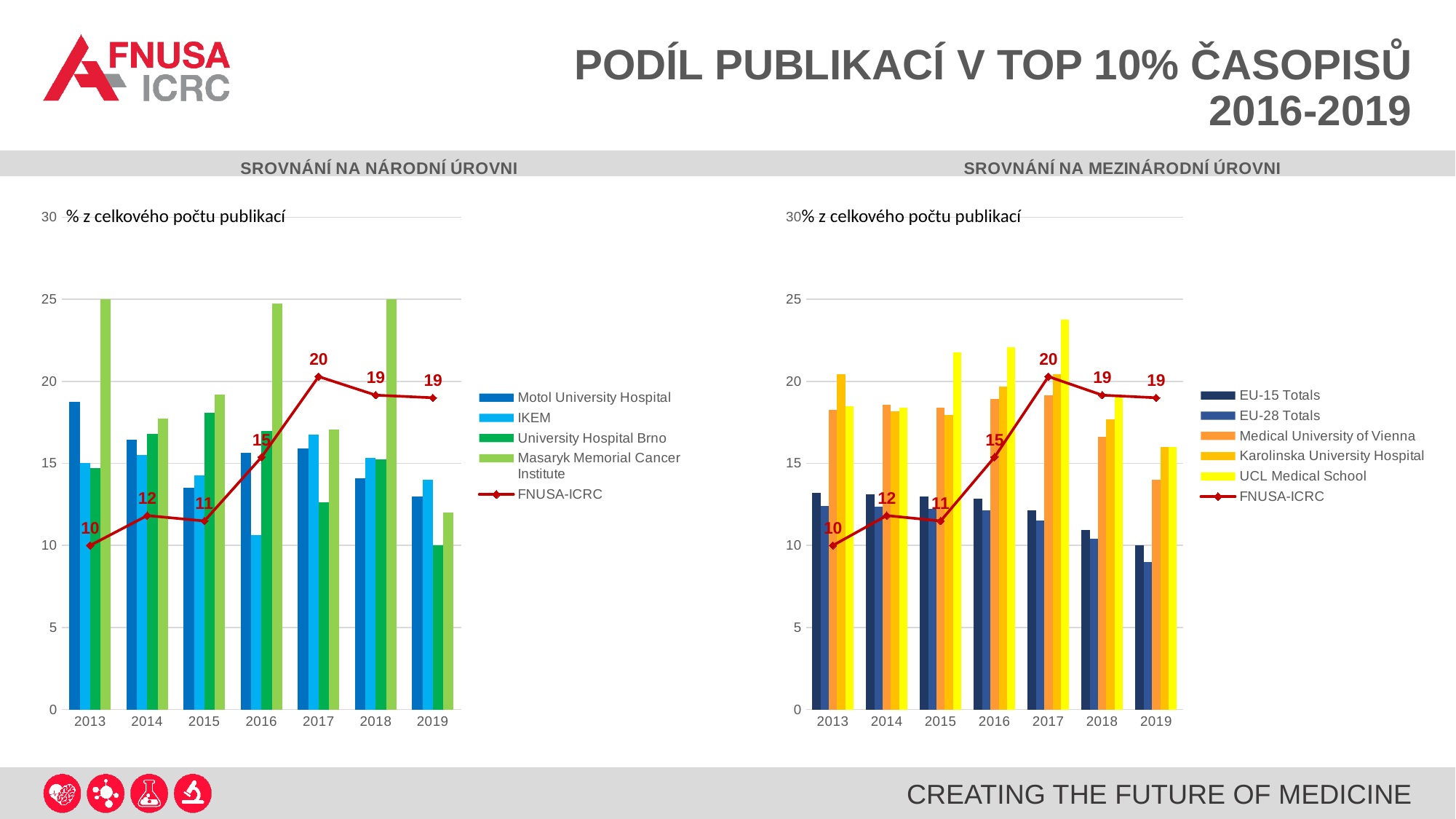

# PODÍL PUBLIKACÍ V TOP 10% ČASOPISŮ 2016-2019

### Chart: SROVNÁNÍ NA NÁRODNÍ ÚROVNI

| Category | Motol University Hospital | IKEM | University Hospital Brno | Masaryk Memorial Cancer Institute | FNUSA-ICRC |
|---|---|---|---|---|---|
| 2013 | 18.75 | 15.0 | 14.7286821705426 | 25.0 | 10.0 |
| 2014 | 16.4502164502164 | 15.5038759689922 | 16.7832167832167 | 17.7215189873417 | 11.82 |
| 2015 | 13.5265700483091 | 14.2857142857142 | 18.0645161290322 | 19.1919191919191 | 11.49 |
| 2016 | 15.6378600823045 | 10.6382978723404 | 16.9902912621359 | 24.7191011235955 | 15.38 |
| 2017 | 15.8995815899581 | 16.7741935483871 | 12.6373626373626 | 17.0731707317073 | 20.29 |
| 2018 | 14.0845070422535 | 15.3333333333333 | 15.2380952380952 | 25.0 | 19.16 |
| 2019 | 13.0 | 14.0 | 10.0 | 12.0 | 19.0 |

### Chart: SROVNÁNÍ NA MEZINÁRODNÍ ÚROVNI

| Category | EU-15 Totals | EU-28 Totals | Medical University of Vienna | Karolinska University Hospital | UCL Medical School | FNUSA-ICRC |
|---|---|---|---|---|---|---|
| 2013 | 13.1884733859526 | 12.4065388919379 | 18.2488932611903 | 20.4478491455509 | 18.4971098265895 | 10.0 |
| 2014 | 13.1233829440143 | 12.3625185096601 | 18.5585585585585 | 18.1922855497985 | 18.389423076923 | 11.82 |
| 2015 | 12.9840922494041 | 12.2310459629379 | 18.3908045977011 | 17.9653679653679 | 21.7772215269086 | 11.49 |
| 2016 | 12.8558432585078 | 12.1465876687785 | 18.9095629597576 | 19.6631996037642 | 22.0883534136546 | 15.38 |
| 2017 | 12.1522704483598 | 11.5105734769943 | 19.1693290734824 | 20.430600091617 | 23.7837837837837 | 20.29 |
| 2018 | 10.9252879916062 | 10.3884012580437 | 16.6081871345029 | 17.7003168854685 | 19.136690647482 | 19.16 |
| 2019 | 10.0 | 9.0 | 14.0 | 16.0 | 16.0 | 19.0 |
% z celkového počtu publikací
% z celkového počtu publikací